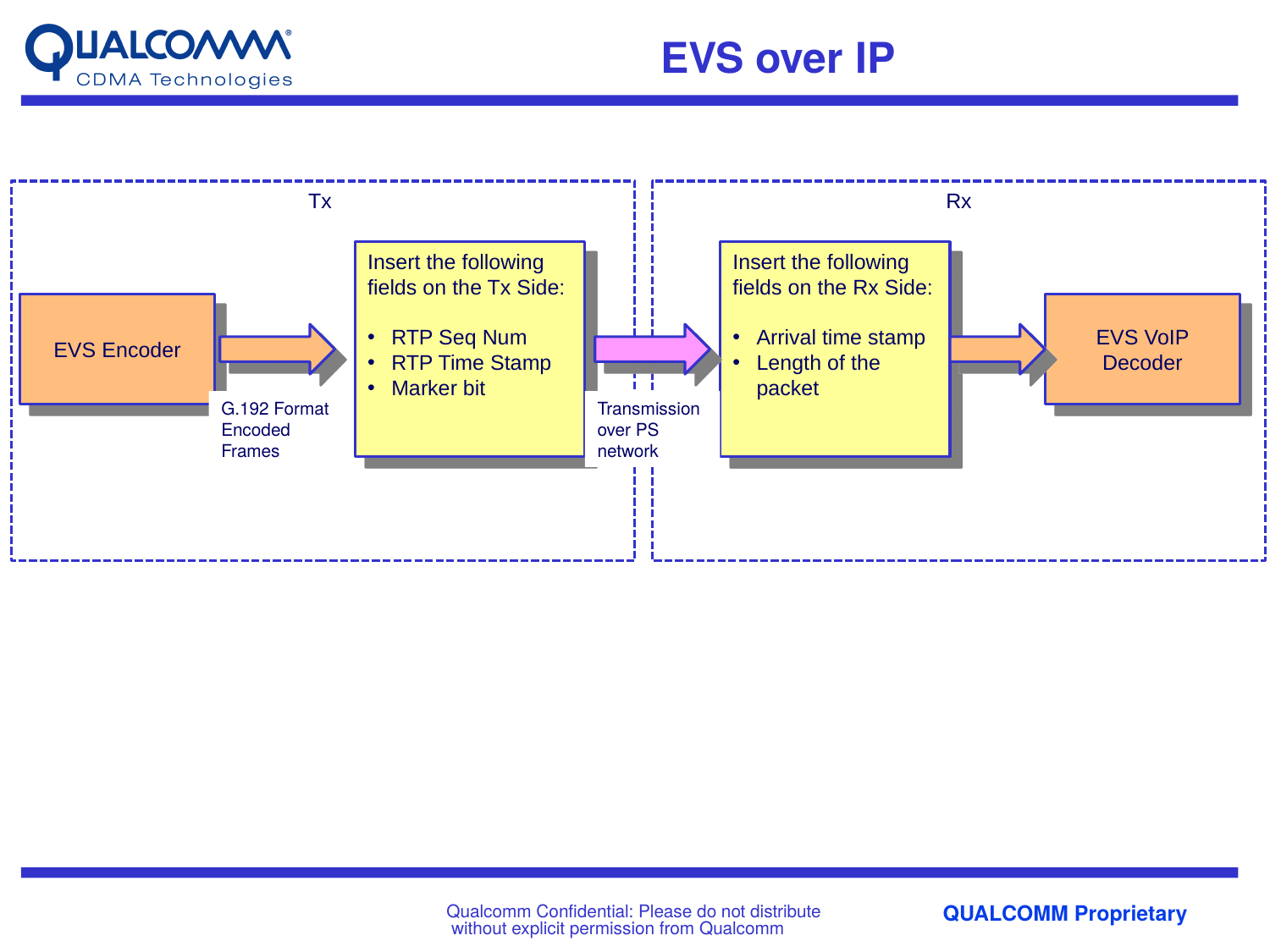

# EVS over IP
Tx
Rx
Insert the following fields on the Tx Side:

RTP Seq Num
RTP Time Stamp
Marker bit
Insert the following fields on the Rx Side:

Arrival time stamp
Length of the packet
EVS Encoder
EVS VoIP Decoder

G.192 Format Encoded Frames
Transmission over PS network
Qualcomm Confidential: Please do not distribute without explicit permission from Qualcomm